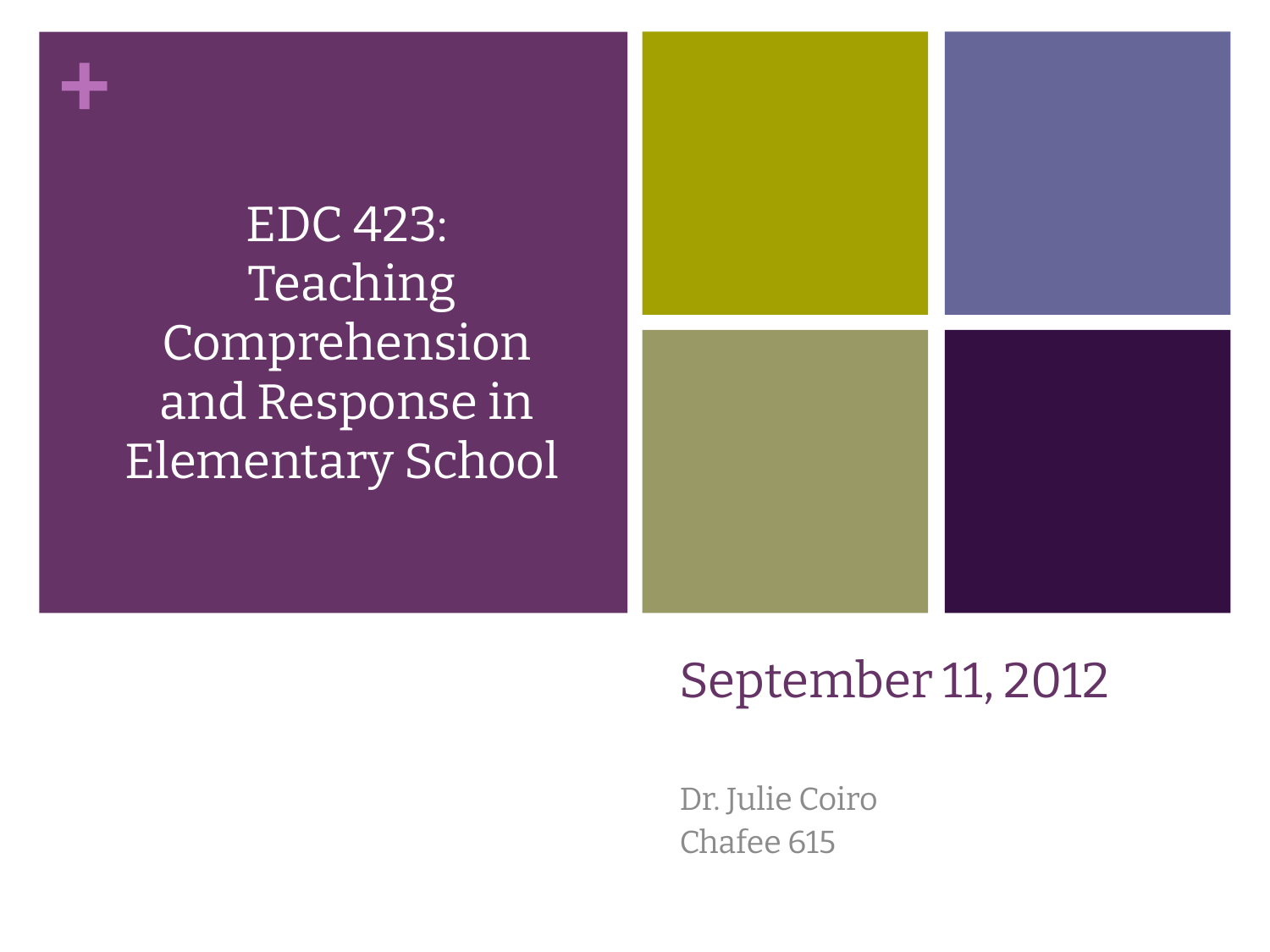

EDC 423:
 Teaching Comprehension and Response in Elementary School
# September 11, 2012
Dr. Julie Coiro
Chafee 615